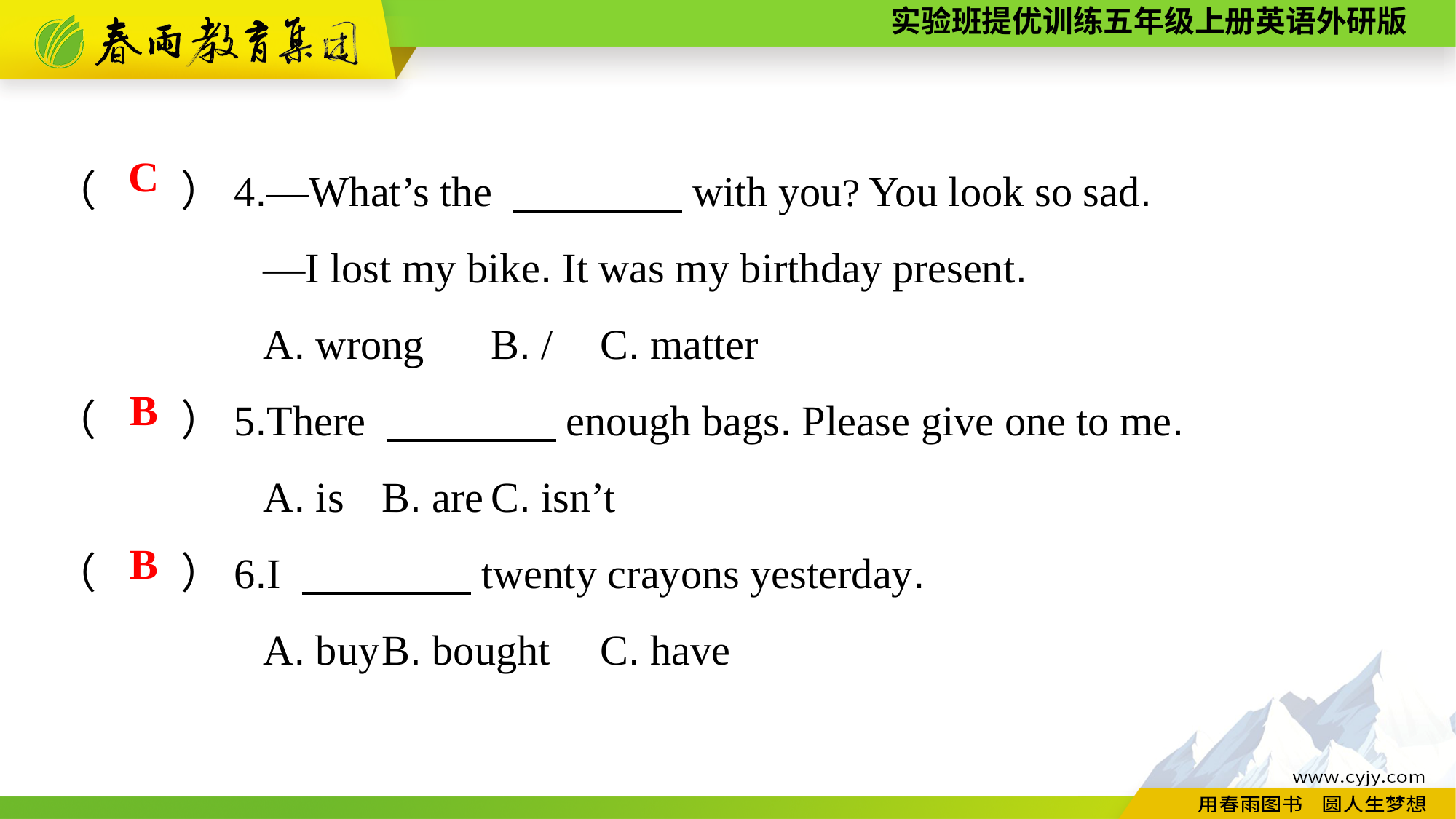

（　　）4.—What’s the 　　　　with you? You look so sad.
—I lost my bike. It was my birthday present.
A. wrong	B. /	C. matter
（　　）5.There 　　　　enough bags. Please give one to me.
A. is	B. are	C. isn’t
（　　）6.I 　　　　twenty crayons yesterday.
A. buy	B. bought	C. have
C
B
B